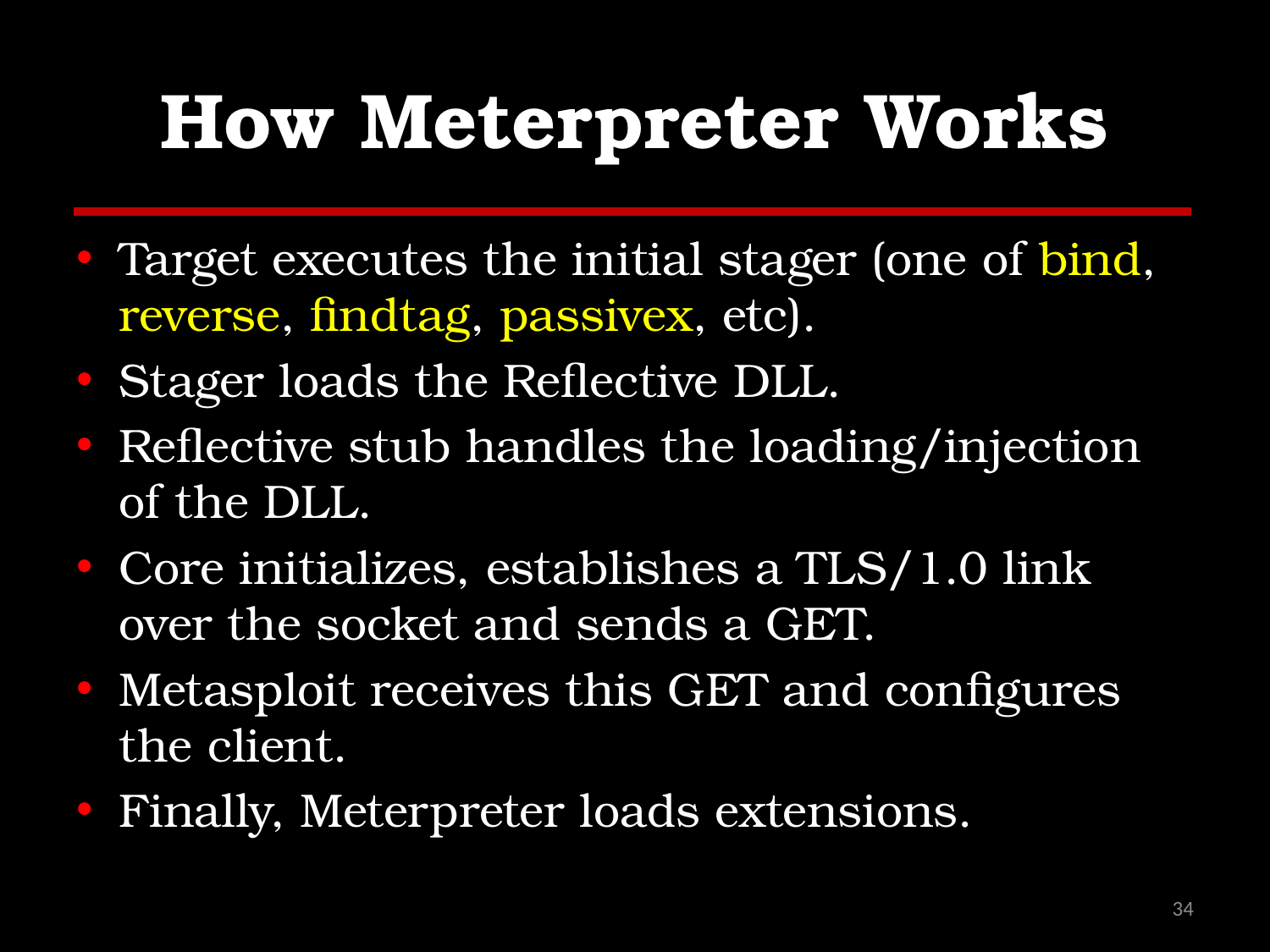

# How Meterpreter Works
Target executes the initial stager (one of bind, reverse, findtag, passivex, etc).
Stager loads the Reflective DLL.
Reflective stub handles the loading/injection of the DLL.
Core initializes, establishes a TLS/1.0 link over the socket and sends a GET.
Metasploit receives this GET and configures the client.
Finally, Meterpreter loads extensions.
34